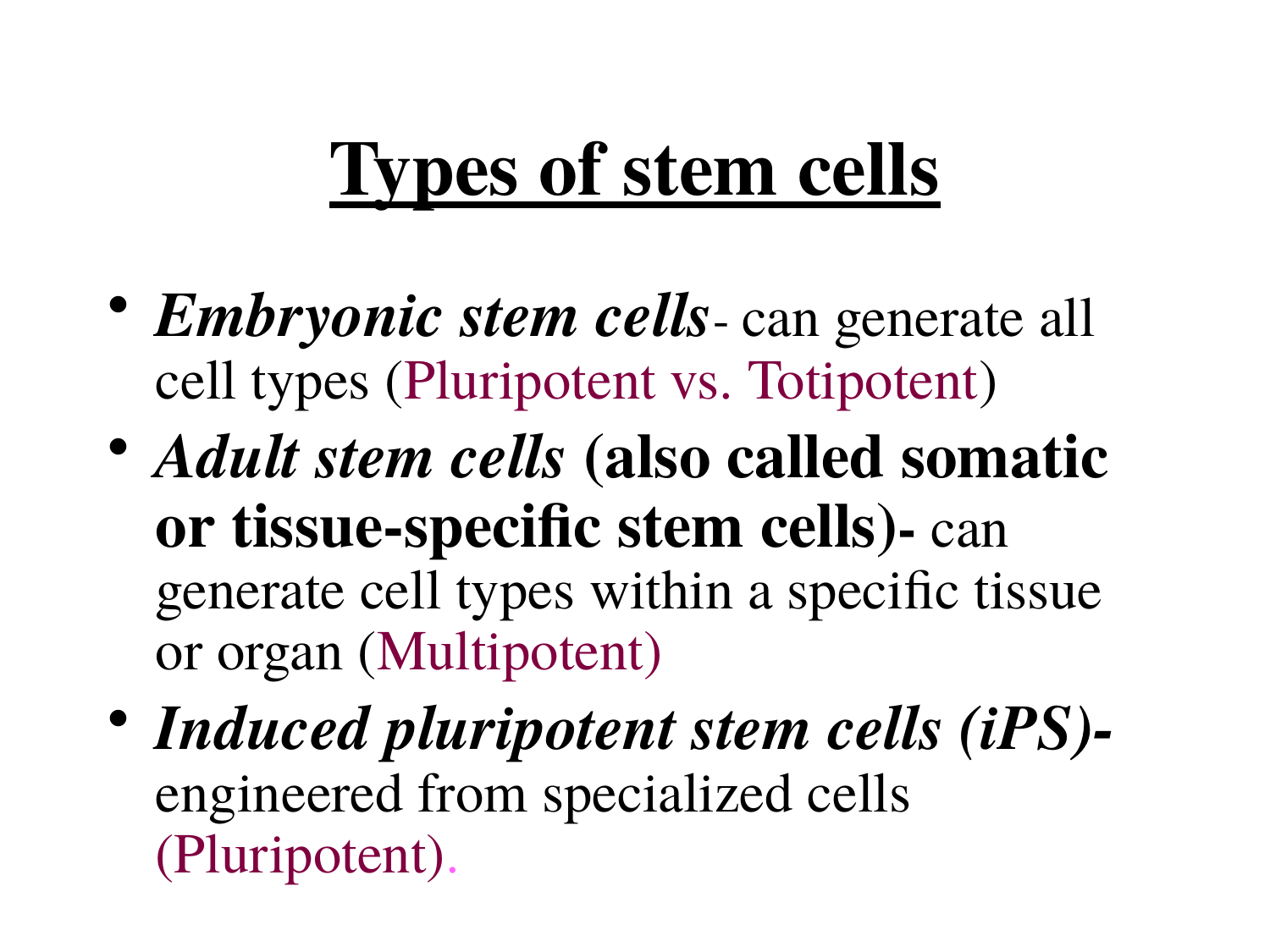

# Types of stem cells
Embryonic stem cells- can generate all cell types (Pluripotent vs. Totipotent)
Adult stem cells (also called somatic or tissue-specific stem cells)- can generate cell types within a specific tissue or organ (Multipotent)
Induced pluripotent stem cells (iPS)- engineered from specialized cells (Pluripotent).